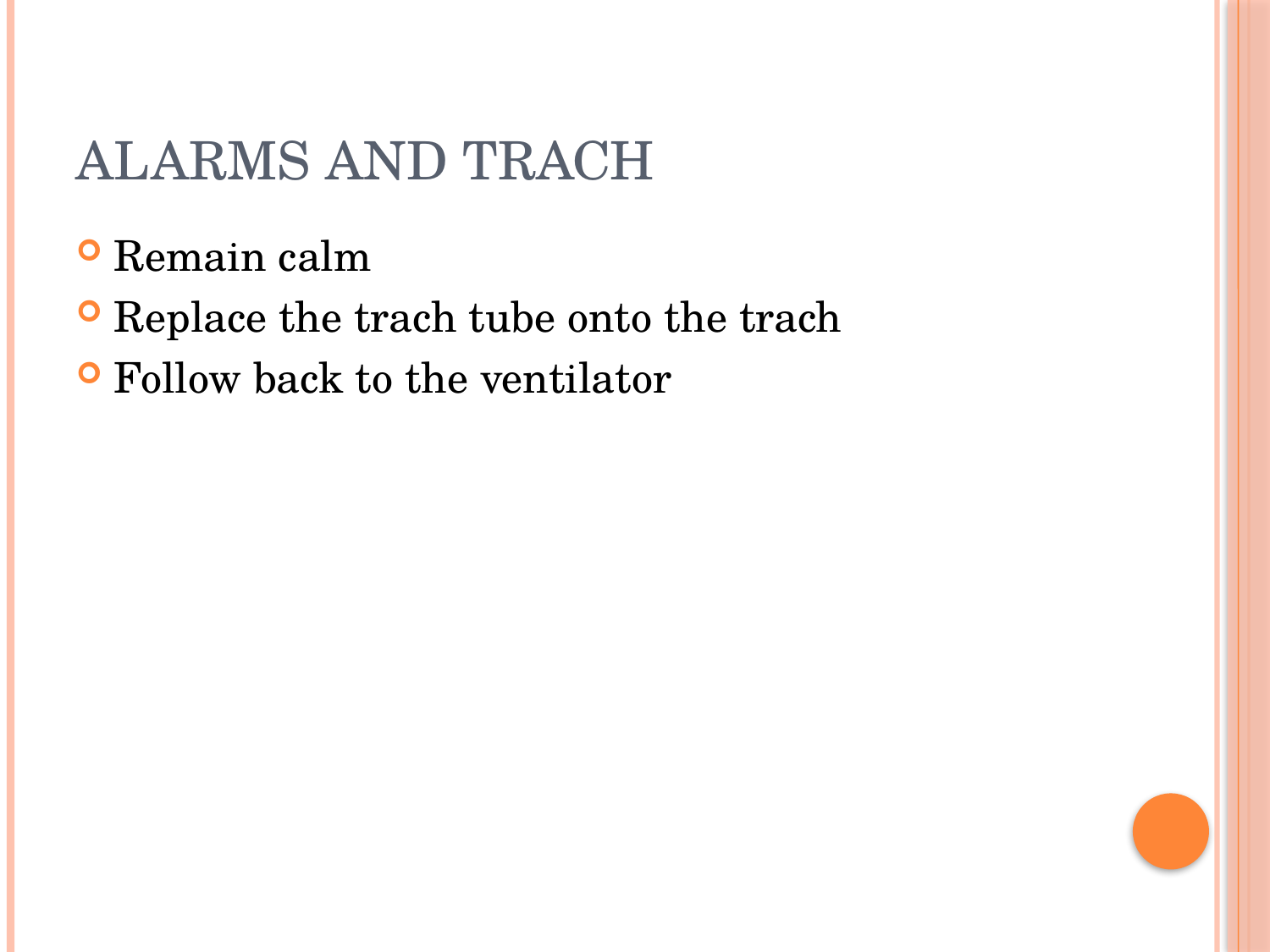

# Alarms and Trach
Remain calm
Replace the trach tube onto the trach
Follow back to the ventilator